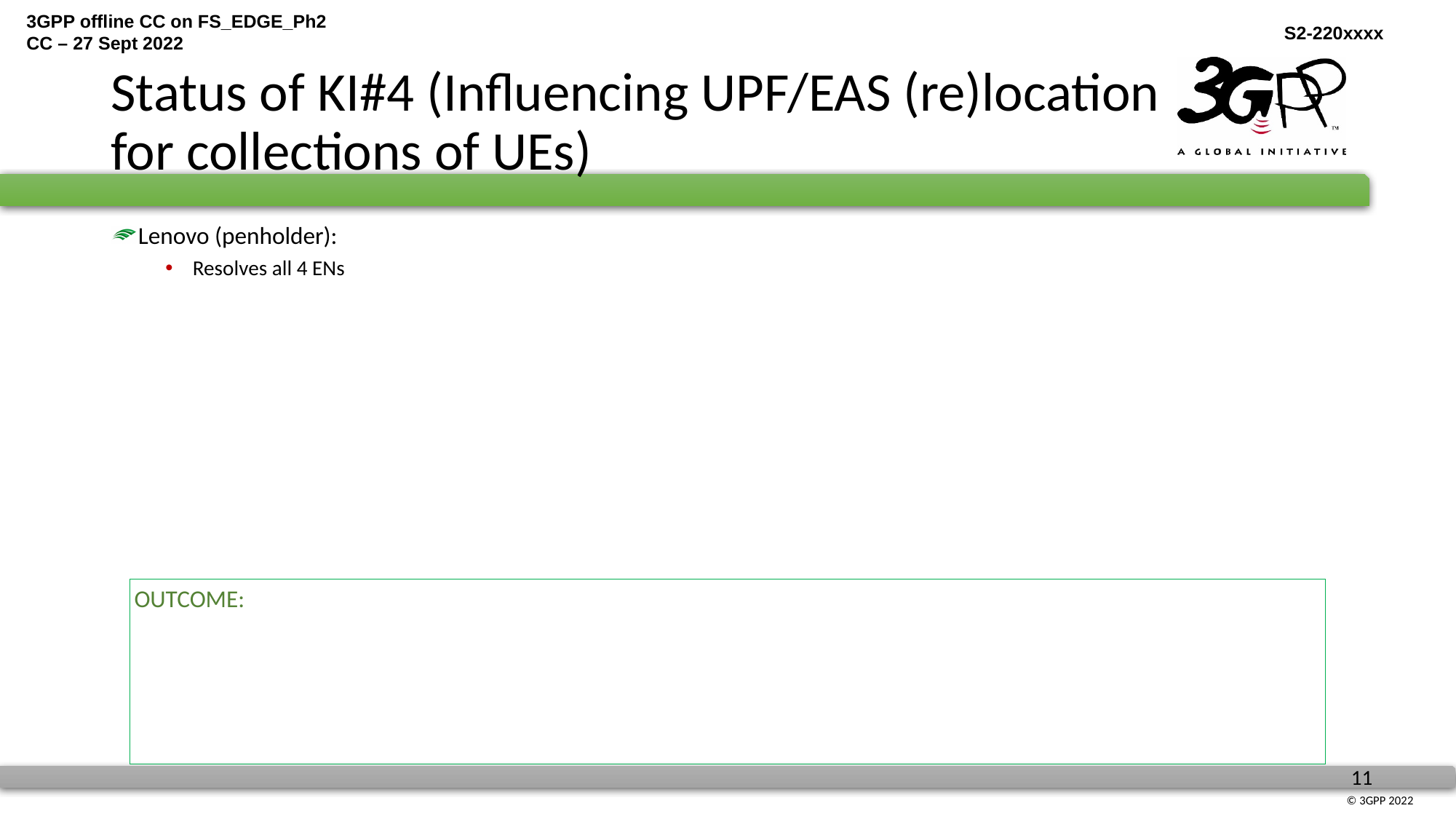

# Status of KI#4 (Influencing UPF/EAS (re)location for collections of UEs)
Lenovo (penholder):
Resolves all 4 ENs
OUTCOME: